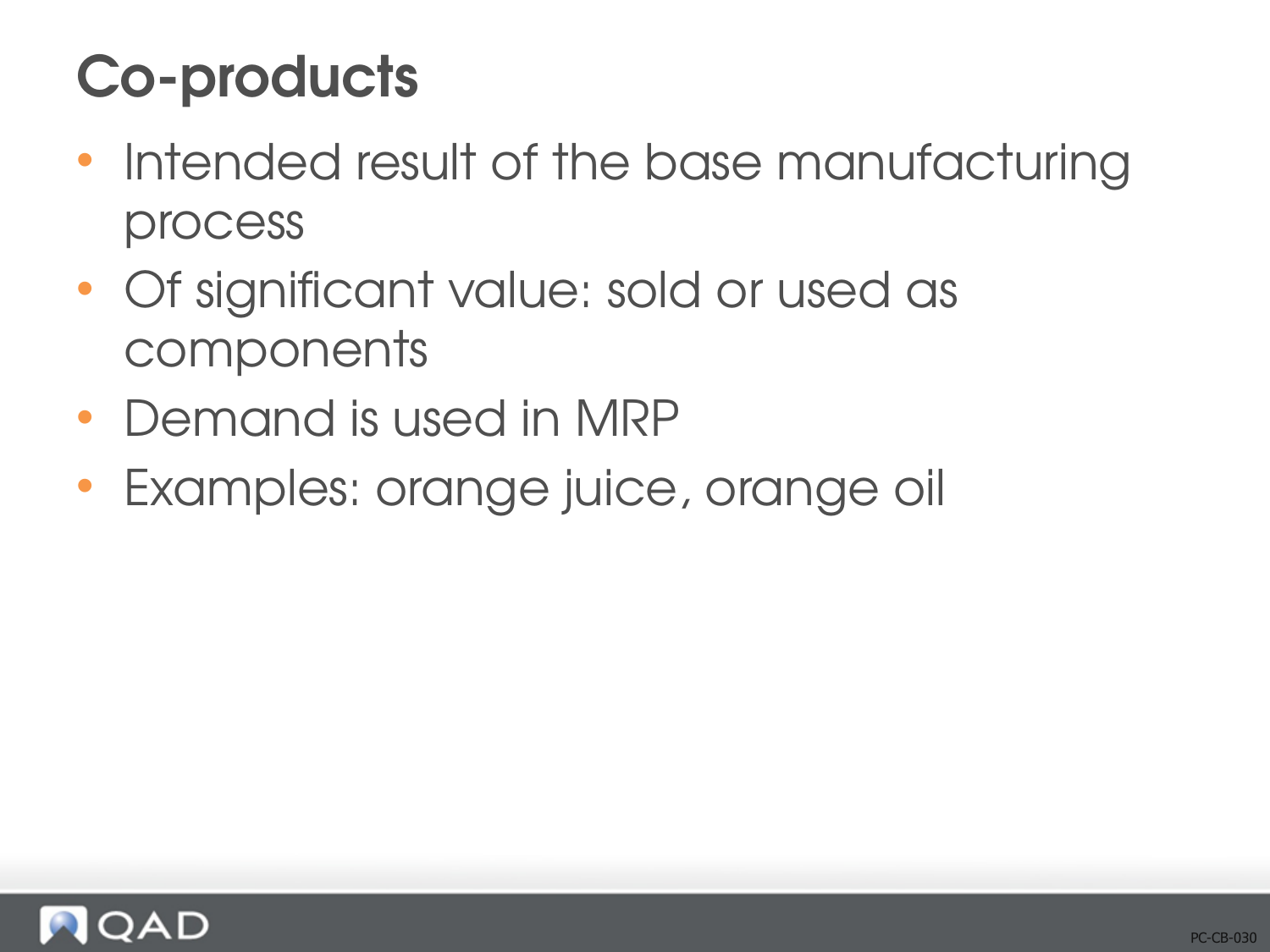

# Co-products
Intended result of the base manufacturing process
Of significant value: sold or used as components
Demand is used in MRP
Examples: orange juice, orange oil
PC-CB-030